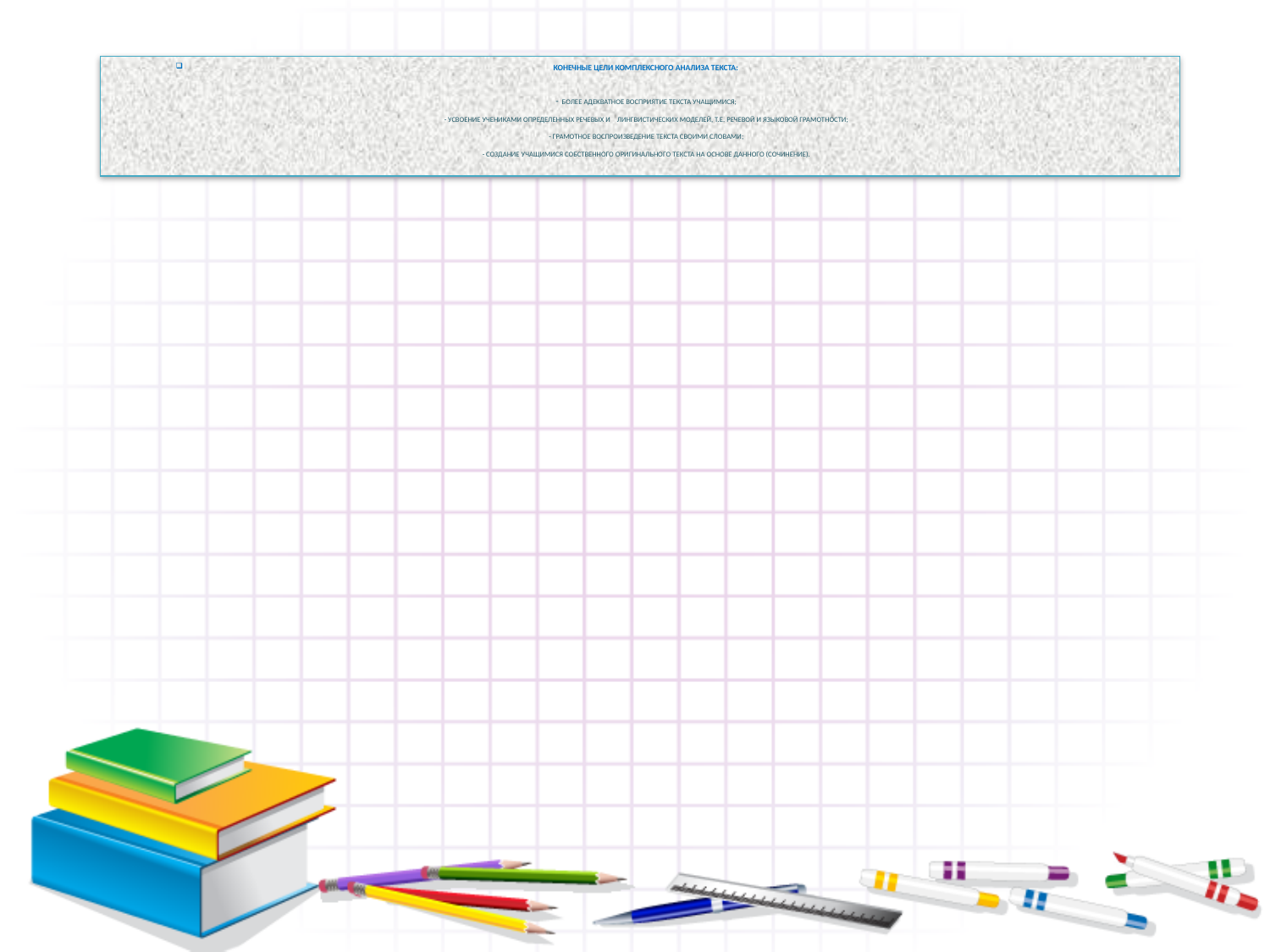

# Конечные цели комплексного анализа текста: -  БОЛЕЕ АДЕКВАТНОЕ ВОСПРИЯТИЕ ТЕКСТА УЧАЩИМИСЯ; - УСВОЕНИЕ УЧЕНИКАМИ ОПРЕДЕЛЕННЫХ РЕЧЕВЫХ И    ЛИНГВИСТИЧЕСКИХ МОДЕЛЕЙ, Т.Е. РЕЧЕВОЙ И ЯЗЫКОВОЙ ГРАМОТНОСТИ; - ГРАМОТНОЕ ВОСПРОИЗВЕДЕНИЕ ТЕКСТА СВОИМИ СЛОВАМИ; - СОЗДАНИЕ УЧАЩИМИСЯ СОБСТВЕННОГО ОРИГИНАЛЬНОГО ТЕКСТА НА ОСНОВЕ ДАННОГО (СОЧИНЕНИЕ).